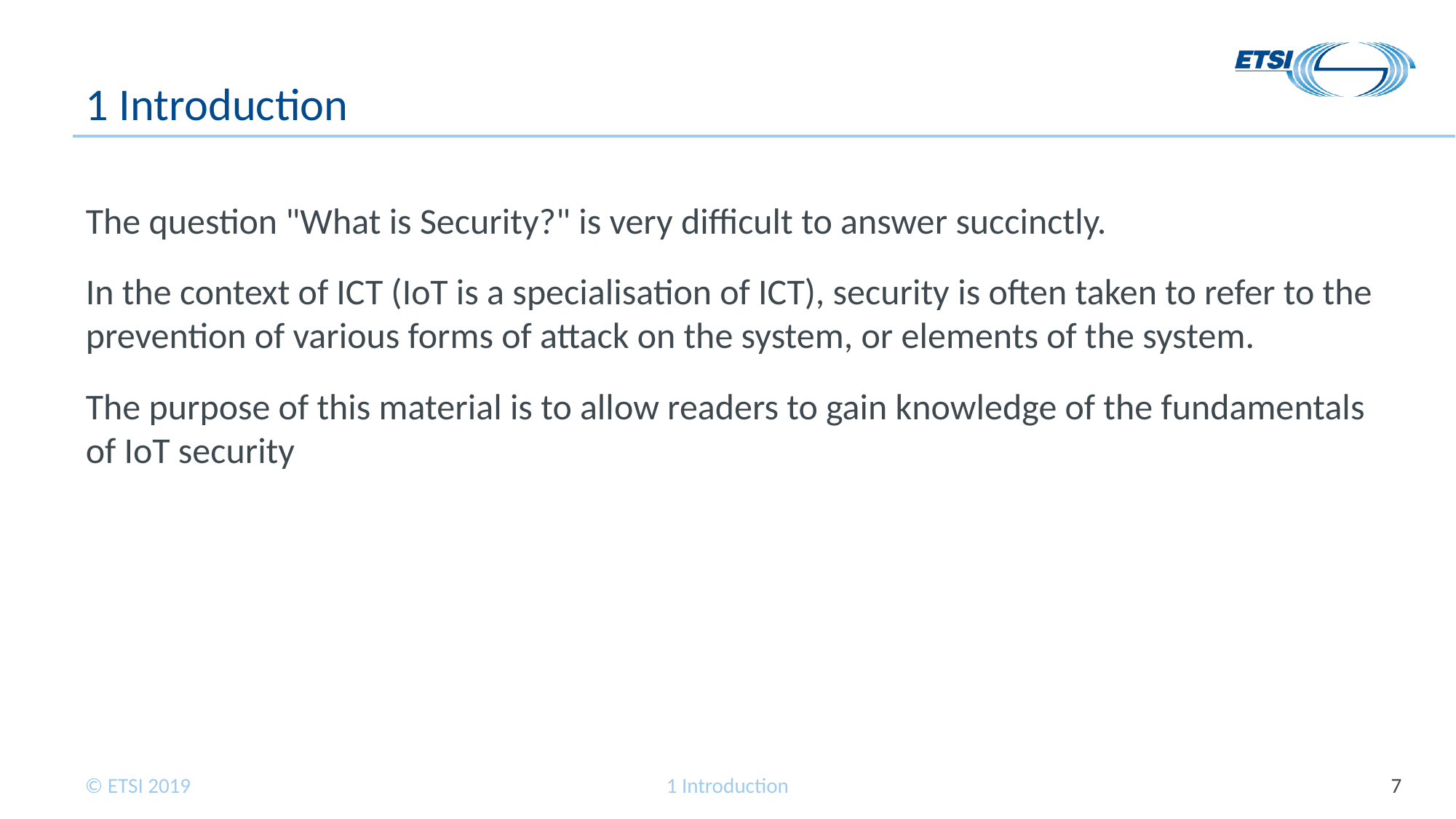

# 1 Introduction
The question "What is Security?" is very difficult to answer succinctly.
In the context of ICT (IoT is a specialisation of ICT), security is often taken to refer to the prevention of various forms of attack on the system, or elements of the system.
The purpose of this material is to allow readers to gain knowledge of the fundamentals of IoT security
1 Introduction